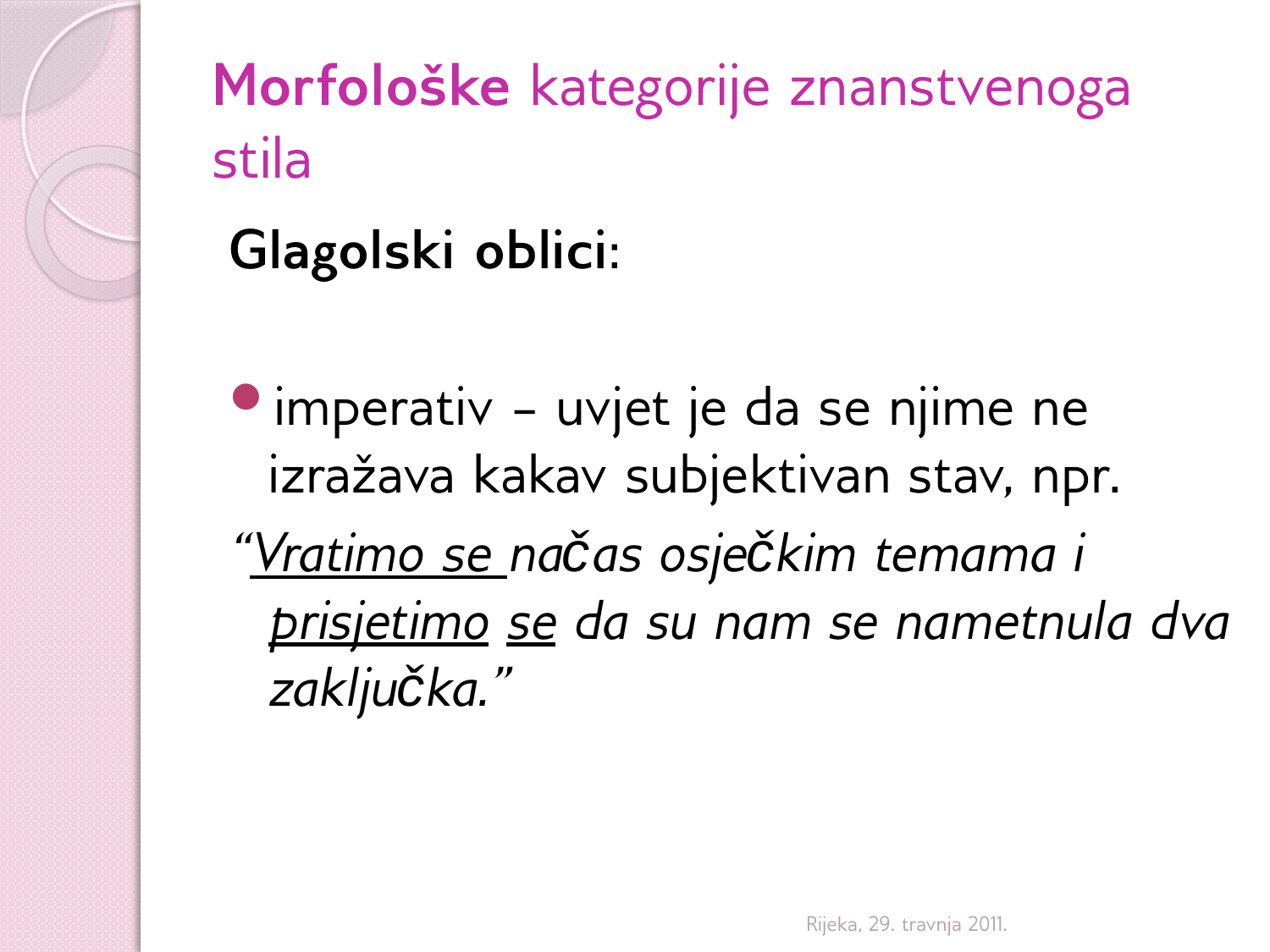

# Morfološke kategorije znanstvenoga stila
Glagolski oblici:

imperativ – uvjet je da se njime ne izražava kakav subjektivan stav, npr.
“Vratimo se načas osječkim temama i prisjetimo se da su nam se nametnula dva zaključka.”
Rijeka, 29. travnja 2011.